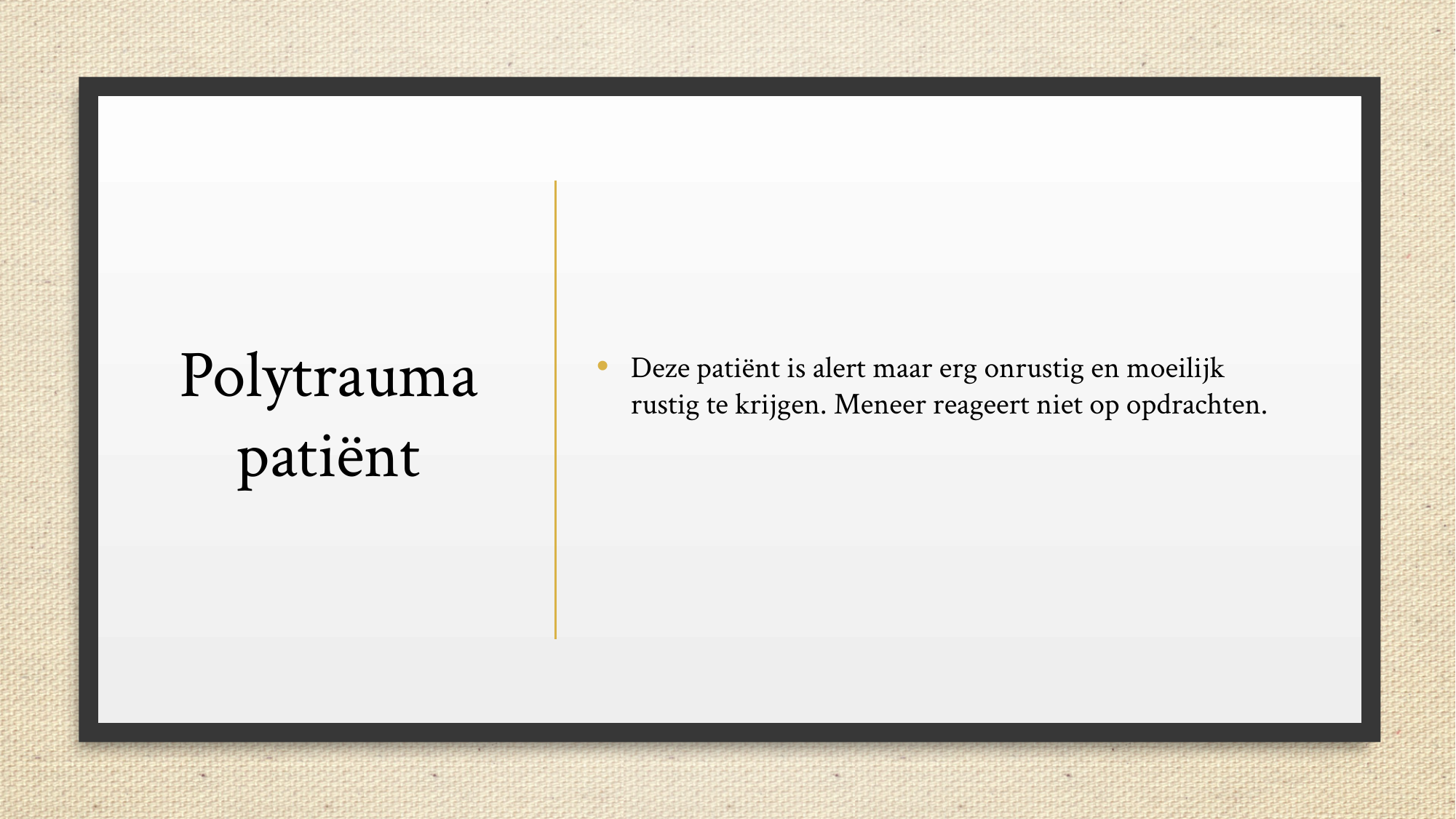

# Polytrauma patiënt
Deze patiënt is alert maar erg onrustig en moeilijk rustig te krijgen. Meneer reageert niet op opdrachten.